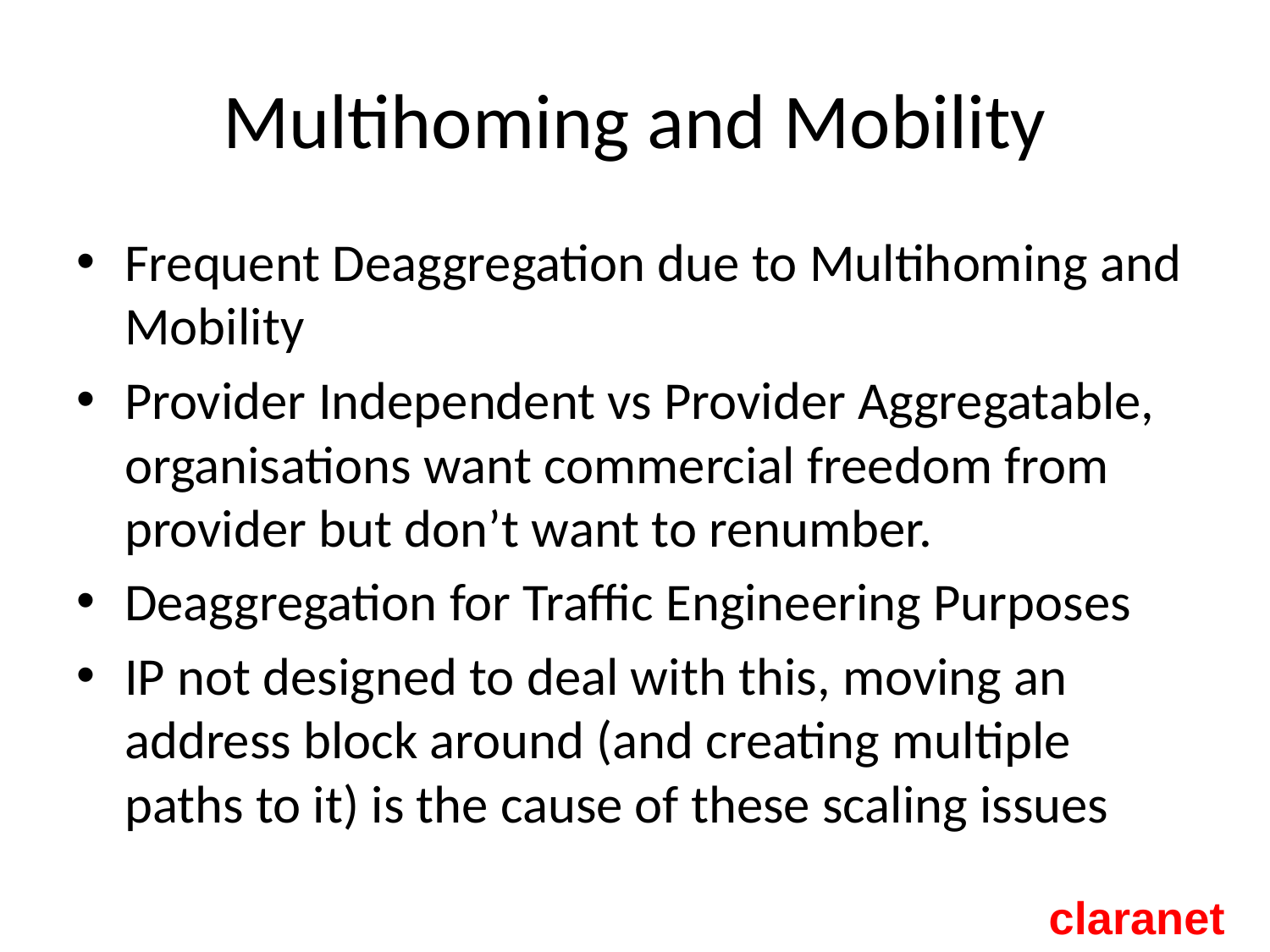

# Multihoming and Mobility
Frequent Deaggregation due to Multihoming and Mobility
Provider Independent vs Provider Aggregatable, organisations want commercial freedom from provider but don’t want to renumber.
Deaggregation for Traffic Engineering Purposes
IP not designed to deal with this, moving an address block around (and creating multiple paths to it) is the cause of these scaling issues